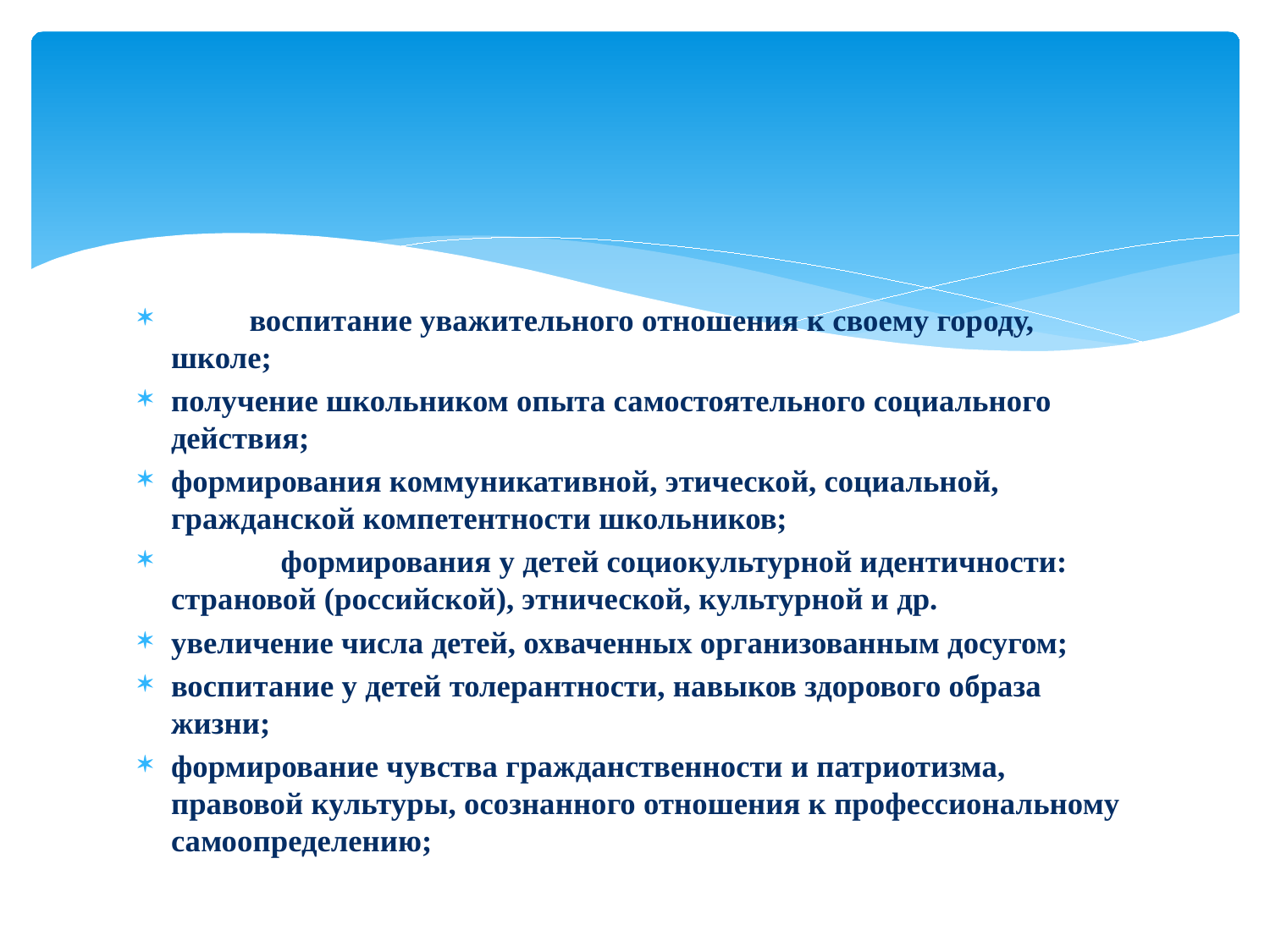

#

          воспитание уважительного отношения к своему городу, школе;
	получение школьником опыта самостоятельного социального действия;
	формирования коммуникативной, этической, социальной, гражданской компетентности школьников;
              формирования у детей социокультурной идентичности: страновой (российской), этнической, культурной и др.
	увеличение числа детей, охваченных организованным досугом;
	воспитание у детей толерантности, навыков здорового образа жизни;
	формирование чувства гражданственности и патриотизма, правовой культуры, осознанного отношения к профессиональному самоопределению;